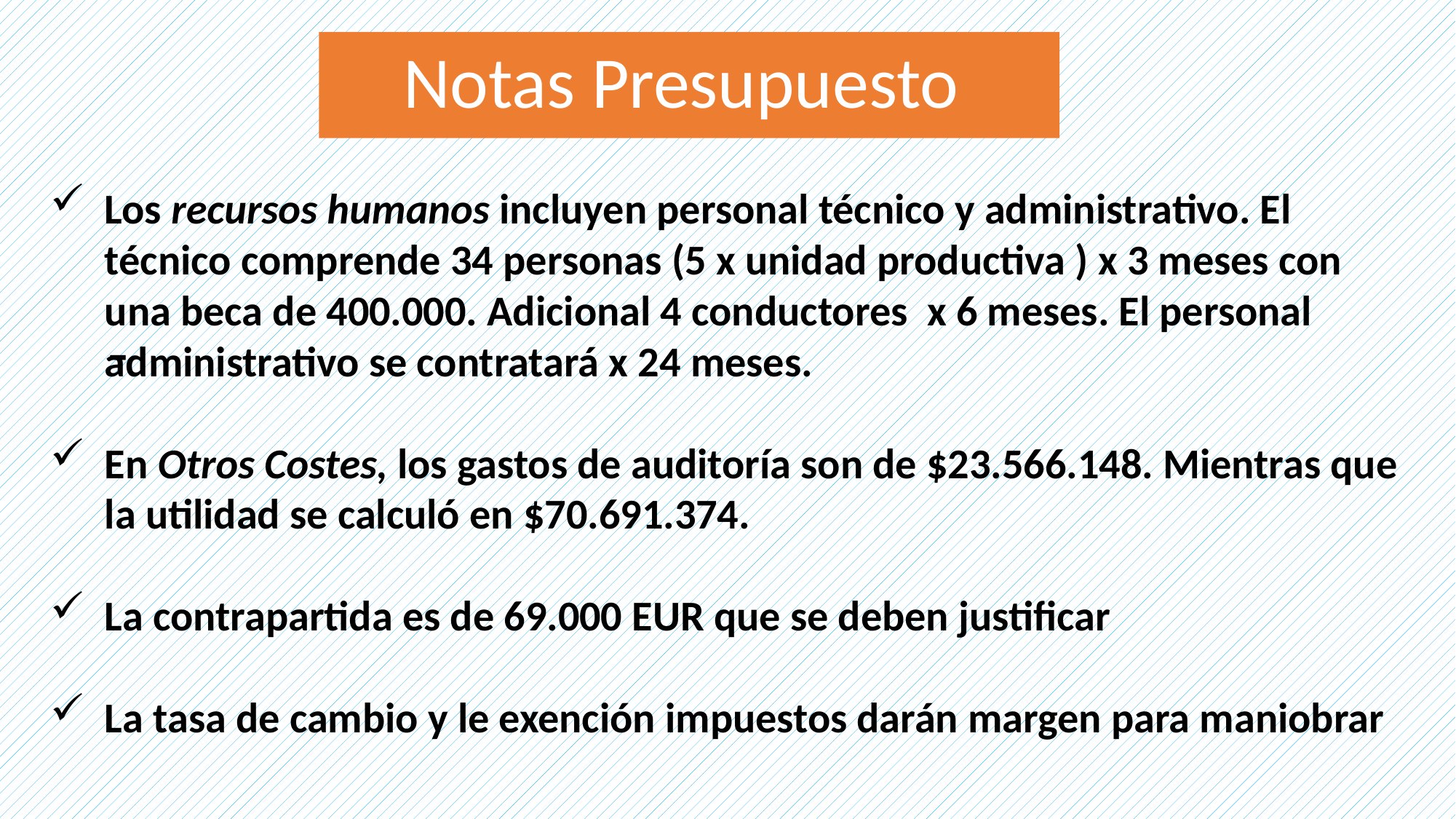

Notas Presupuesto
Los recursos humanos incluyen personal técnico y administrativo. El técnico comprende 34 personas (5 x unidad productiva ) x 3 meses con una beca de 400.000. Adicional 4 conductores  x 6 meses. El personal administrativo se contratará x 24 meses.

En Otros Costes, los gastos de auditoría son de $23.566.148. Mientras que la utilidad se calculó en $70.691.374.

La contrapartida es de 69.000 EUR que se deben justificar

La tasa de cambio y le exención impuestos darán margen para maniobrar
# -